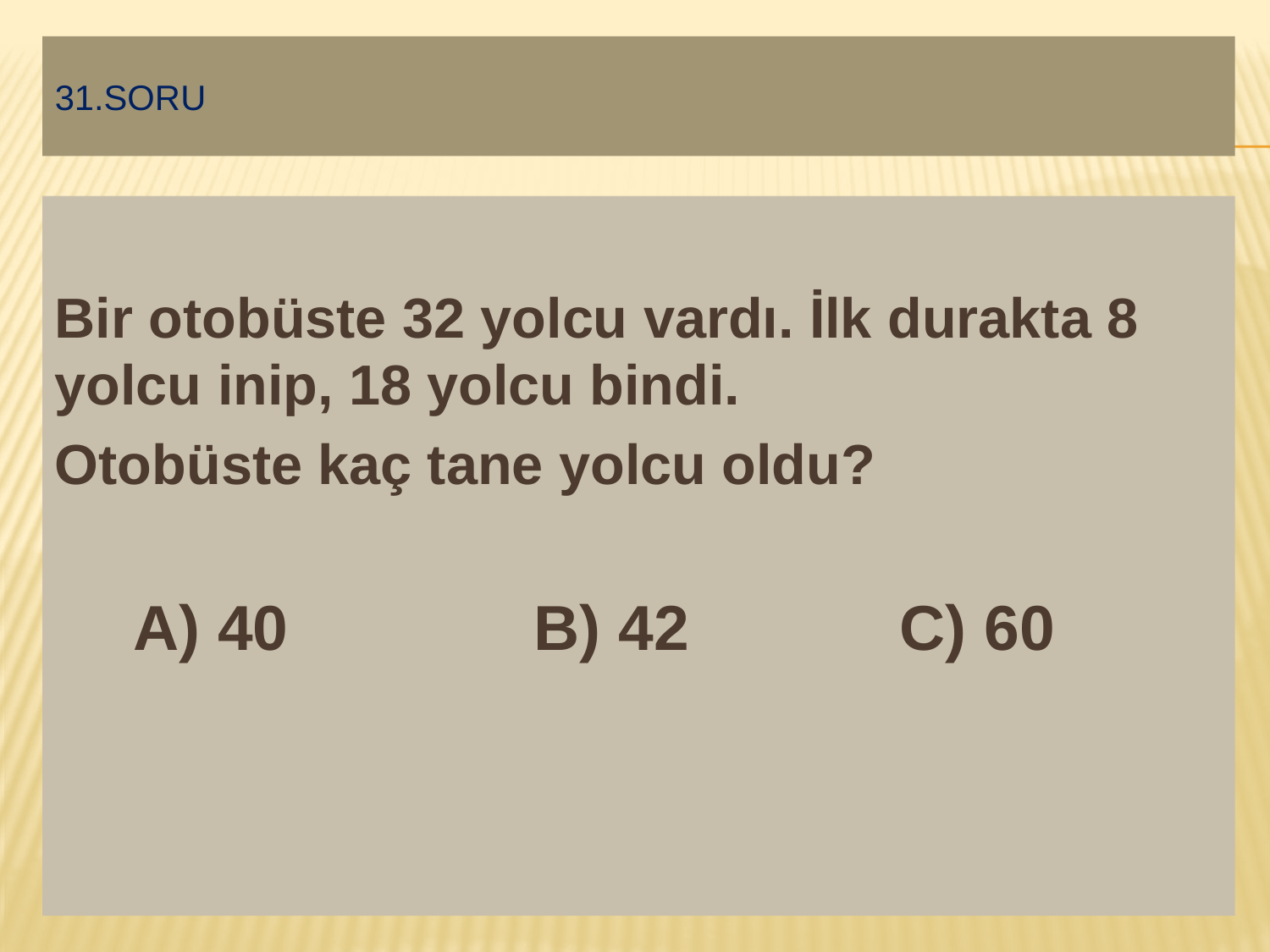

# 31.SORU

Bir otobüste 32 yolcu vardı. İlk durakta 8 yolcu inip, 18 yolcu bindi.
Otobüste kaç tane yolcu oldu?

     A) 40              B) 42            C) 60